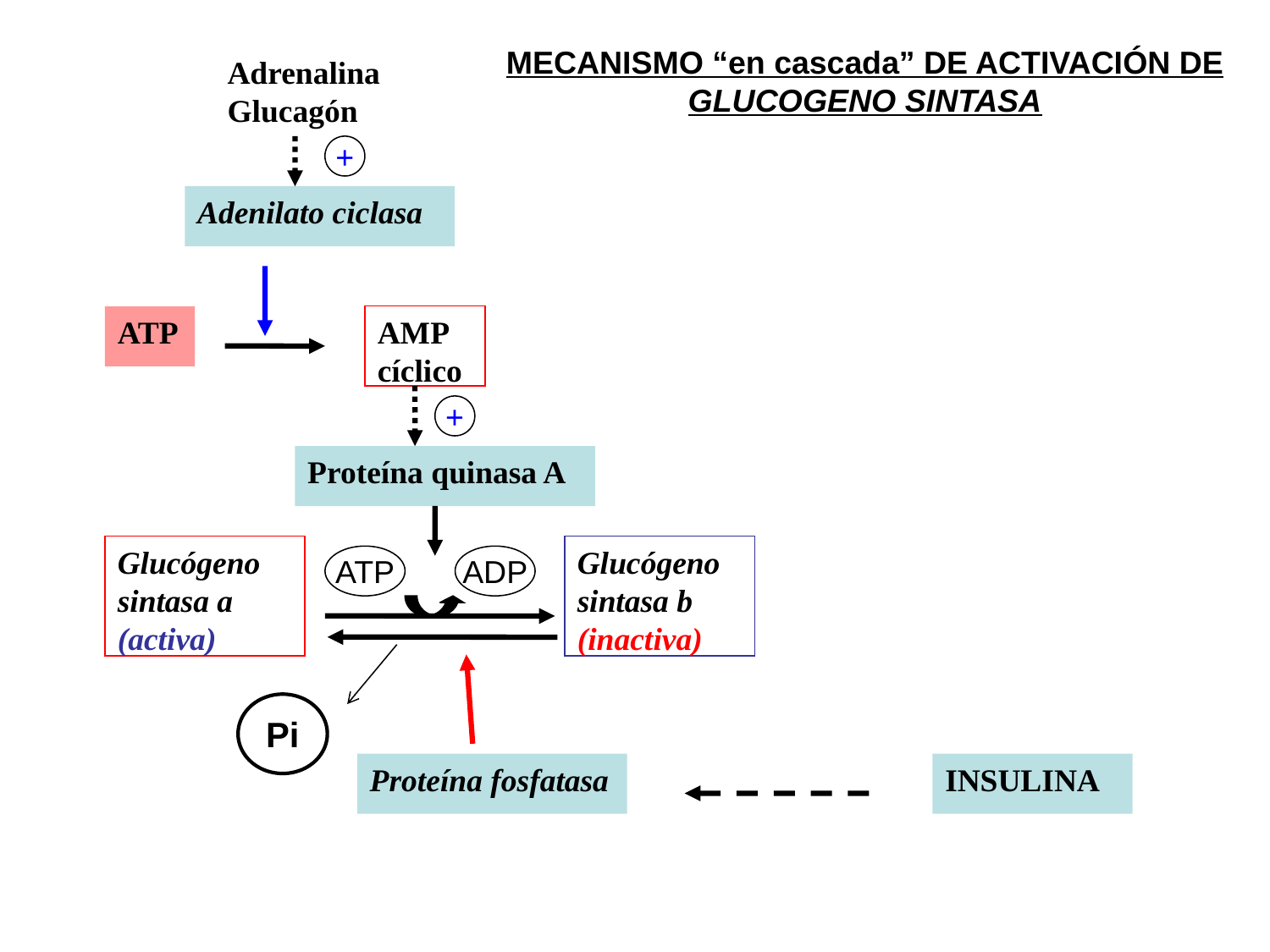

MECANISMO “en cascada” DE ACTIVACIÓN DE GLUCOGENO SINTASA
Adrenalina
Glucagón

+
Adenilato ciclasa

AMP
cíclico
ATP

+
Proteína quinasa A

Glucógeno sintasa a (activa)
Glucógeno sintasa b
(inactiva)

ATP
ADP

Pi
Proteína fosfatasa
INSULINA